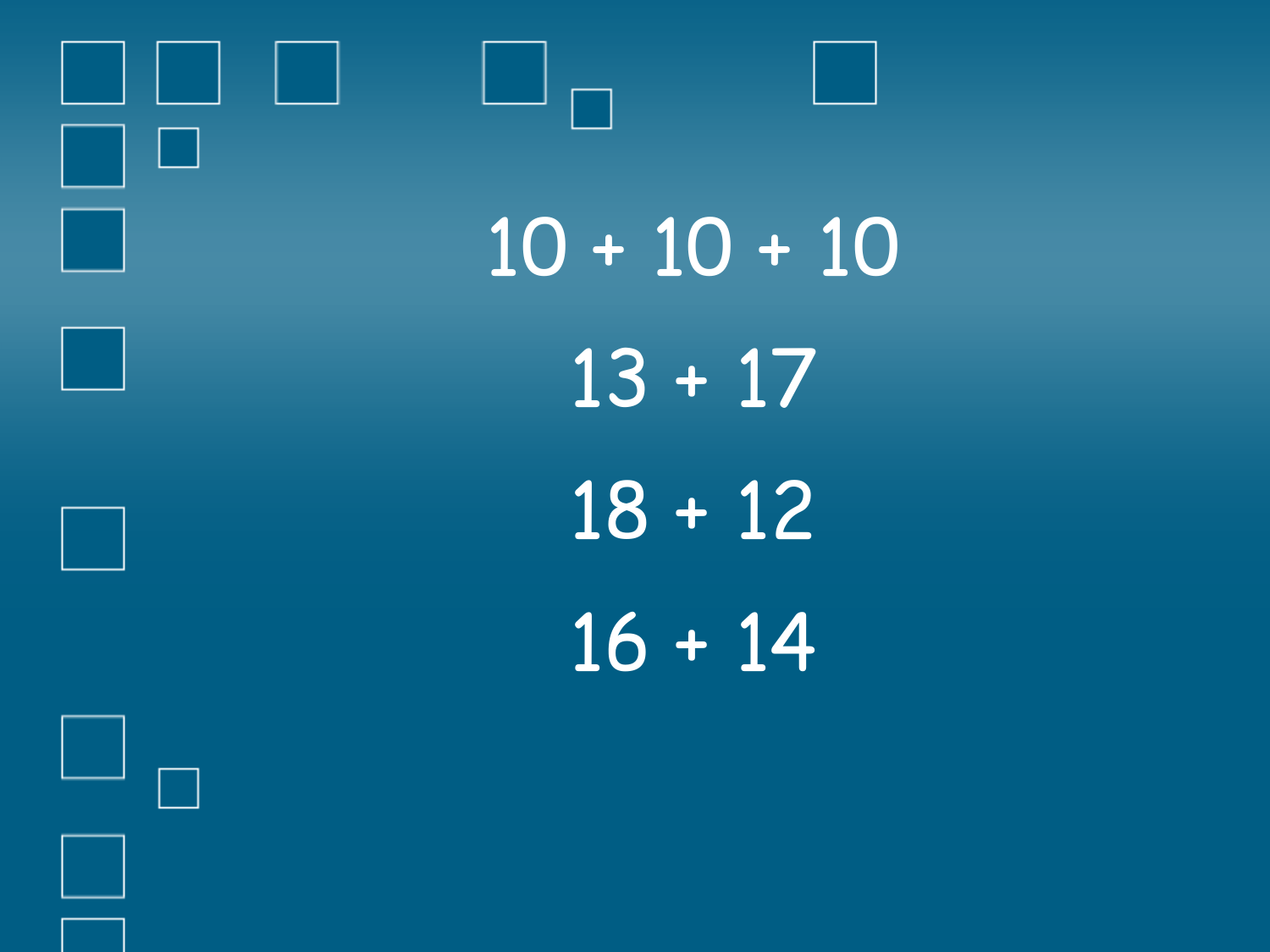

10 + 10 + 10
13 + 17
18 + 12
16 + 14